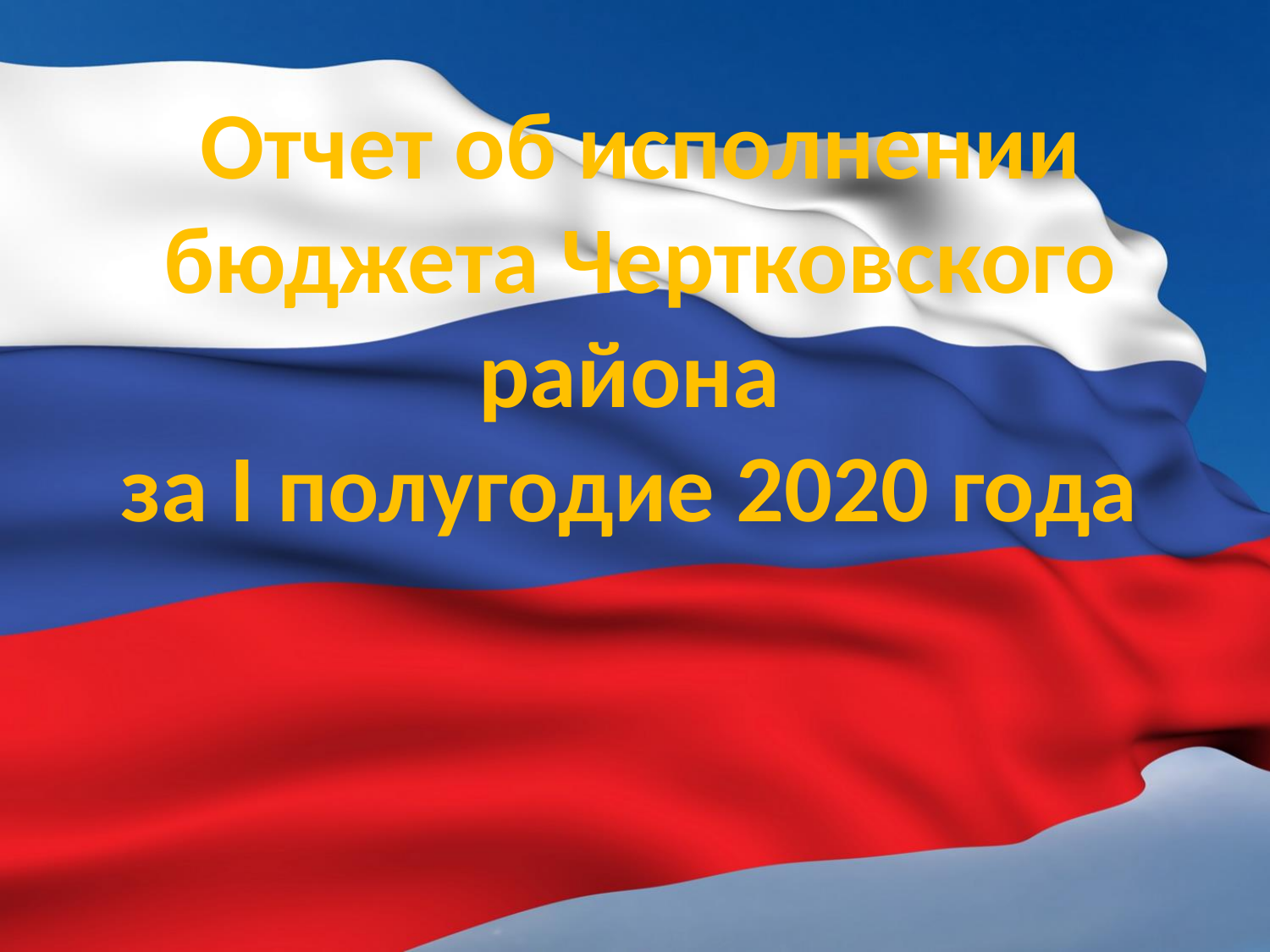

# Отчет об исполнении бюджета Чертковского района за I полугодие 2020 года